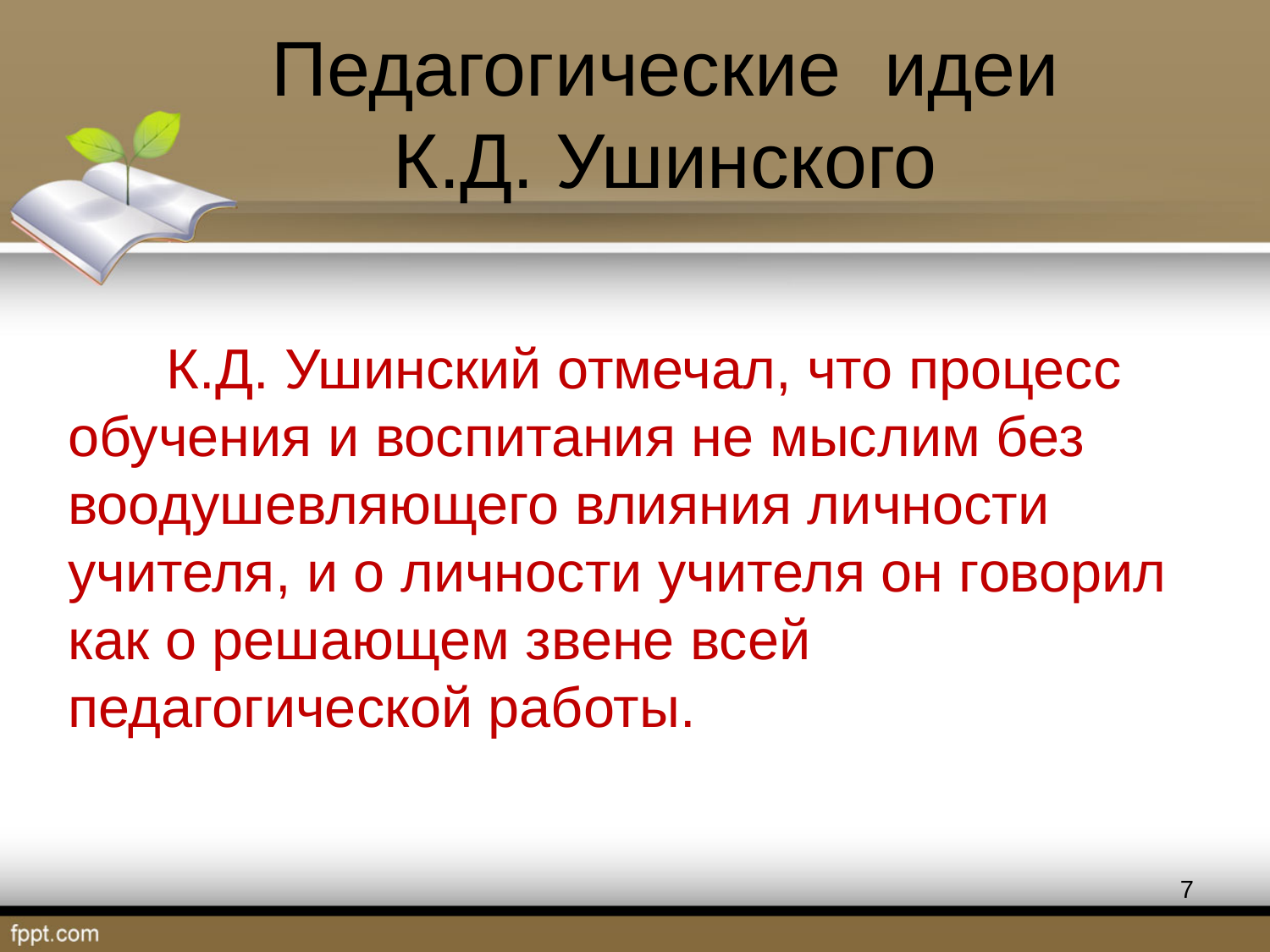

# Педагогические  идеи К.Д. Ушинского
К.Д. Ушинский отмечал, что процесс обучения и воспитания не мыслим без воодушевляющего влияния личности учителя, и о личности учителя он говорил как о решающем звене всей педагогической работы.
7